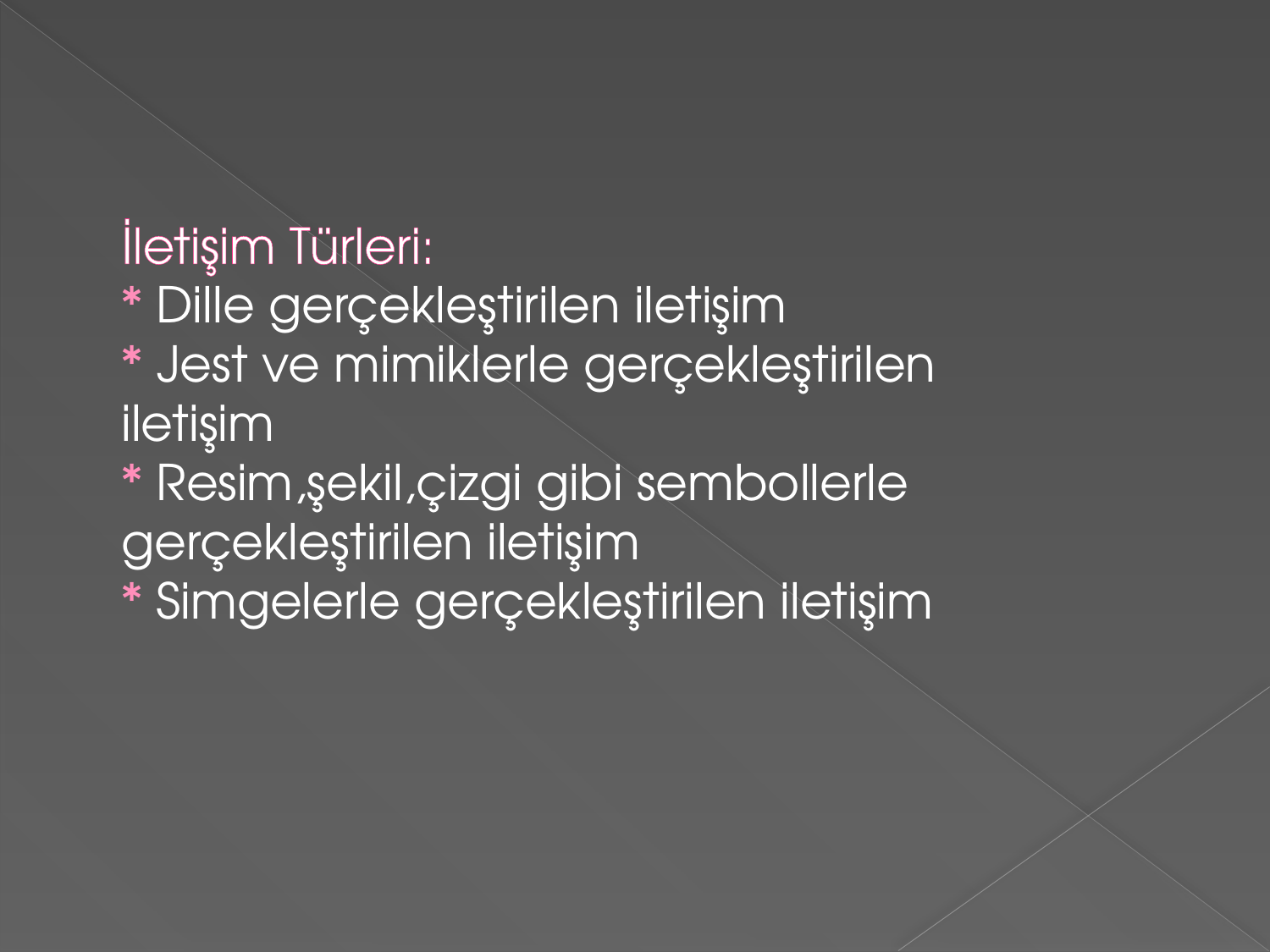

İletişim Türleri:
* Dille gerçekleştirilen iletişim
* Jest ve mimiklerle gerçekleştirilen iletişim
* Resim,şekil,çizgi gibi sembollerle gerçekleştirilen iletişim
* Simgelerle gerçekleştirilen iletişim